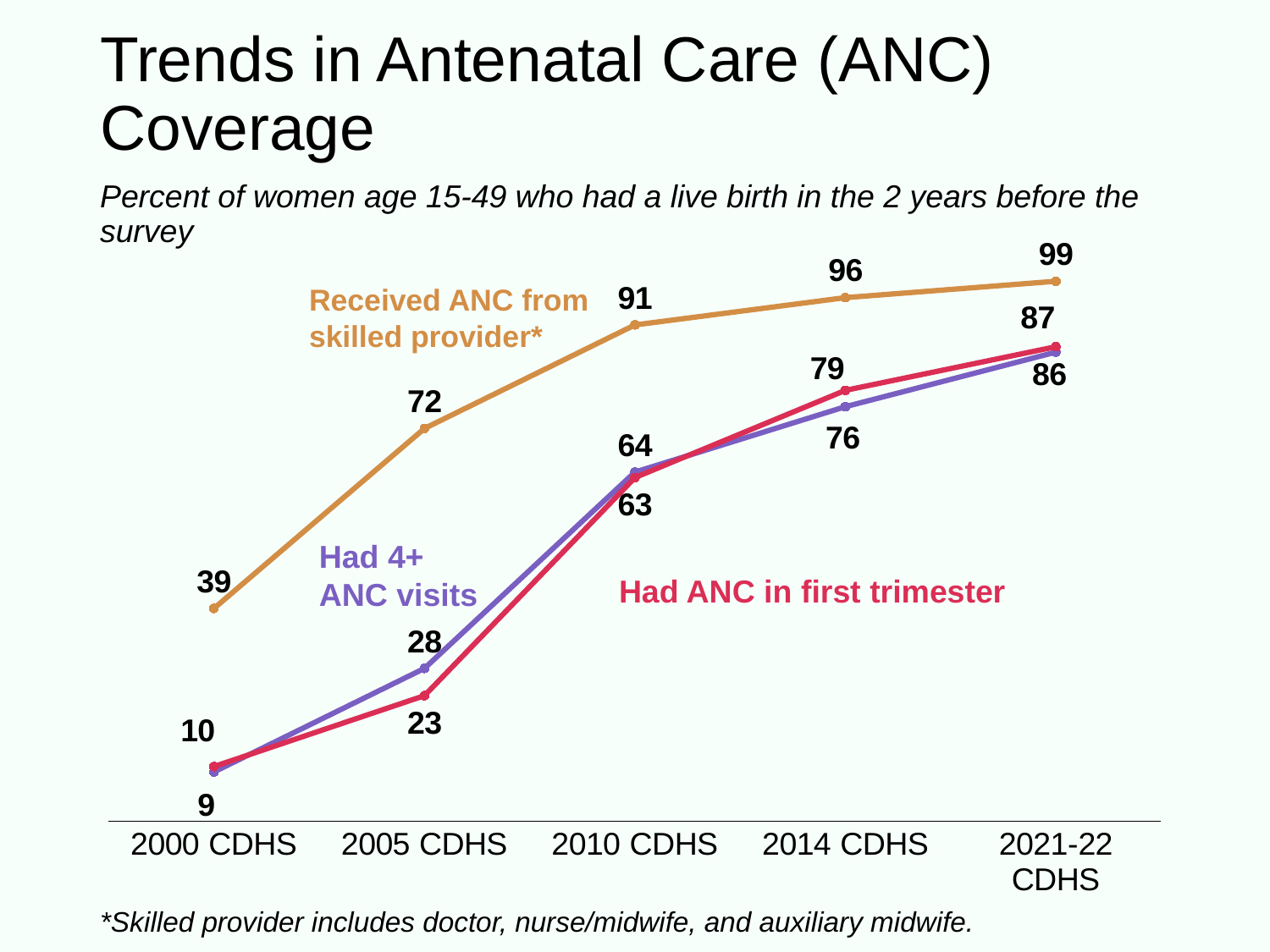

# Trends in Antenatal Care (ANC) Coverage
Percent of women age 15-49 who had a live birth in the 2 years before the survey

### Chart

| Category | Any ANC from a skilled provider | Had 4+ ANC visits | Had ANC in first trimester |
|---|---|---|---|
| 2000 CDHS | 39.0 | 9.0 | 10.0 |
| 2005 CDHS | 72.0 | 28.0 | 23.0 |
| 2010 CDHS | 91.0 | 64.0 | 63.0 |
| 2014 CDHS | 96.0 | 76.0 | 79.0 |
| 2021-22 CDHS | 99.0 | 86.0 | 87.0 |
Received ANC from skilled provider*
Had 4+
ANC visits
Had ANC in first trimester
*Skilled provider includes doctor, nurse/midwife, and auxiliary midwife.